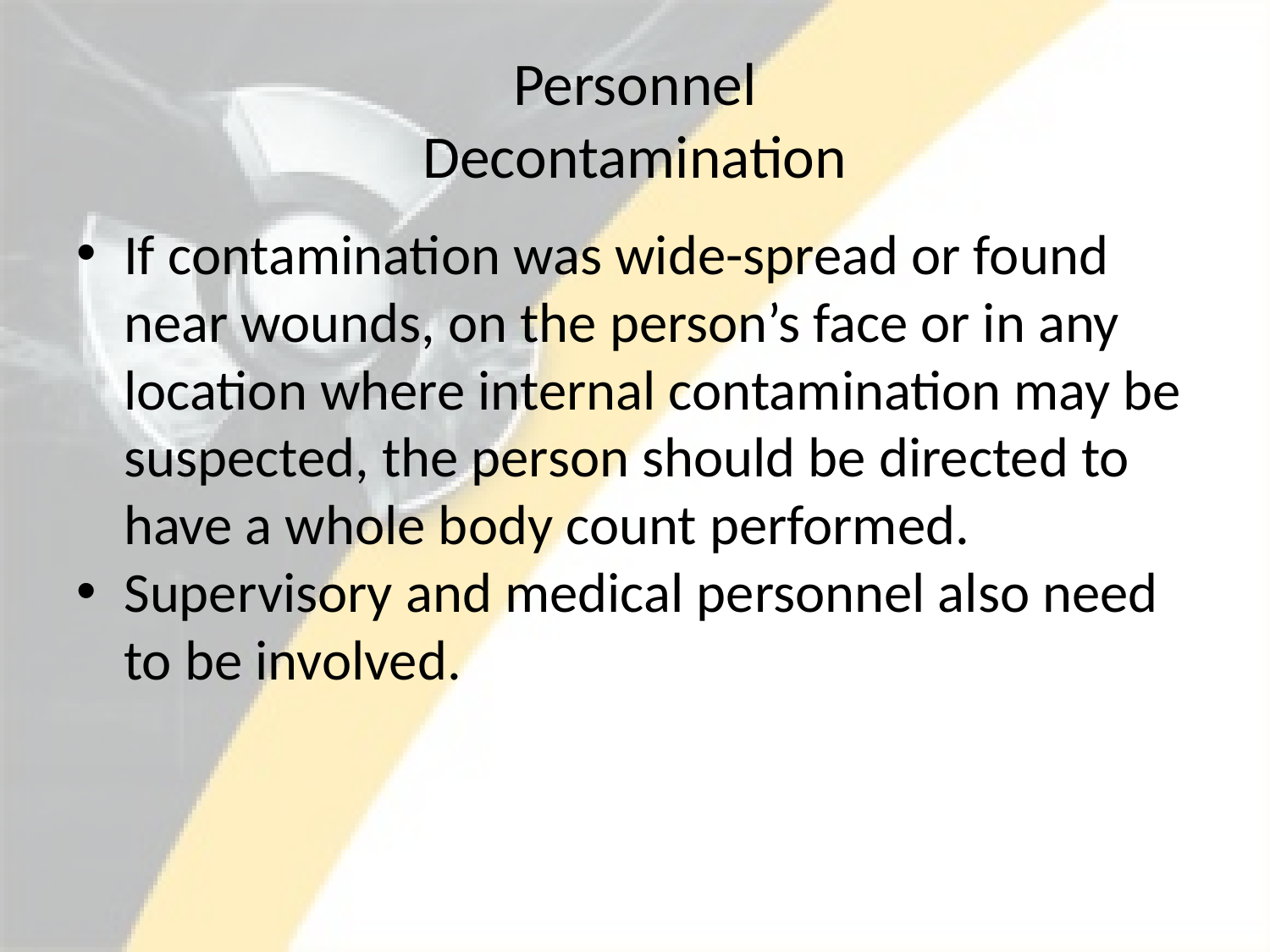

# Personnel Decontamination
If contamination was wide-spread or found near wounds, on the person’s face or in any location where internal contamination may be suspected, the person should be directed to have a whole body count performed.
Supervisory and medical personnel also need to be involved.